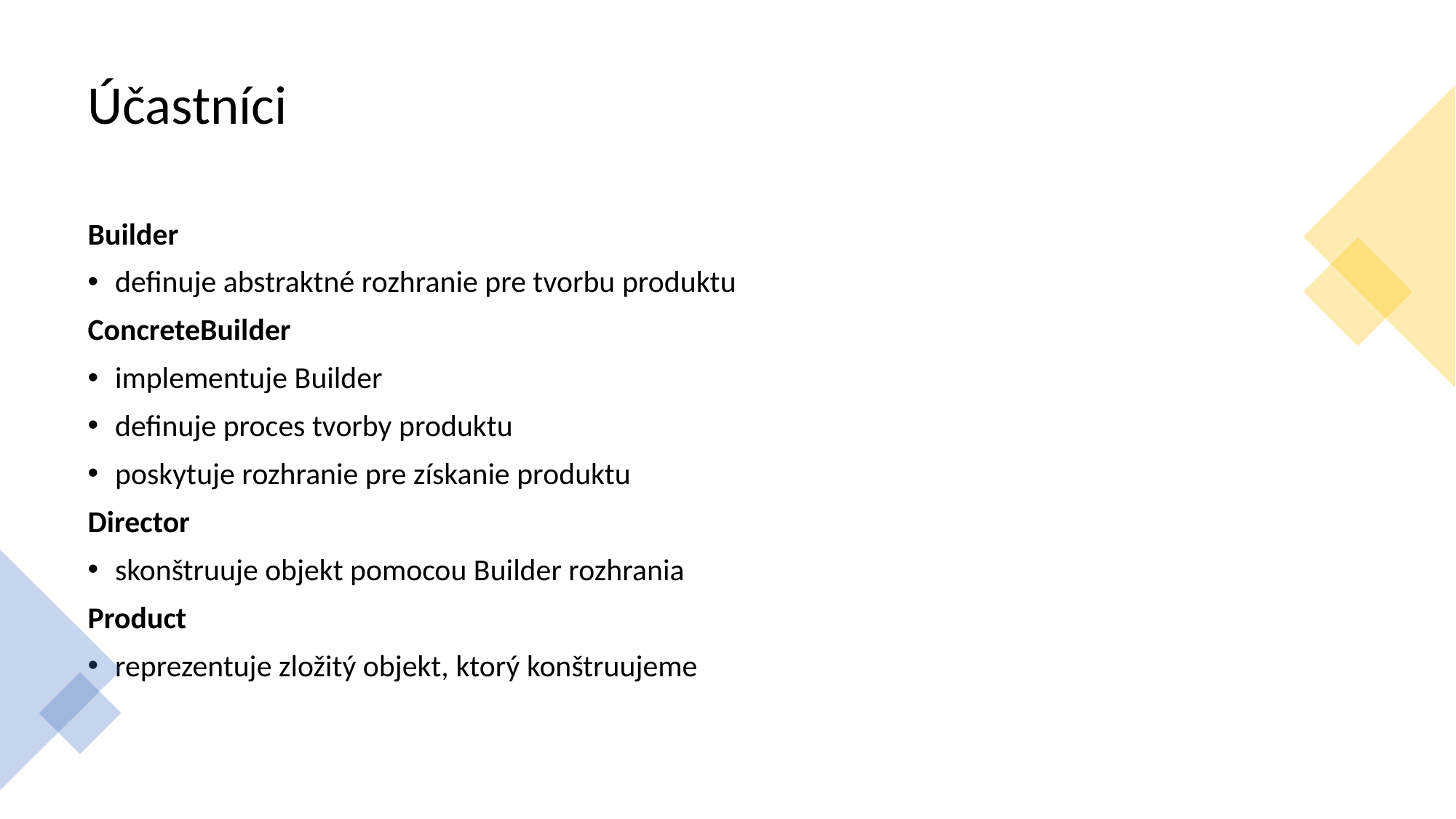

# Účastníci

Builder
definuje abstraktné rozhranie pre tvorbu produktu
ConcreteBuilder
implementuje Builder
definuje proces tvorby produktu
poskytuje rozhranie pre získanie produktu
Director
skonštruuje objekt pomocou Builder rozhrania
Product
reprezentuje zložitý objekt, ktorý konštruujeme